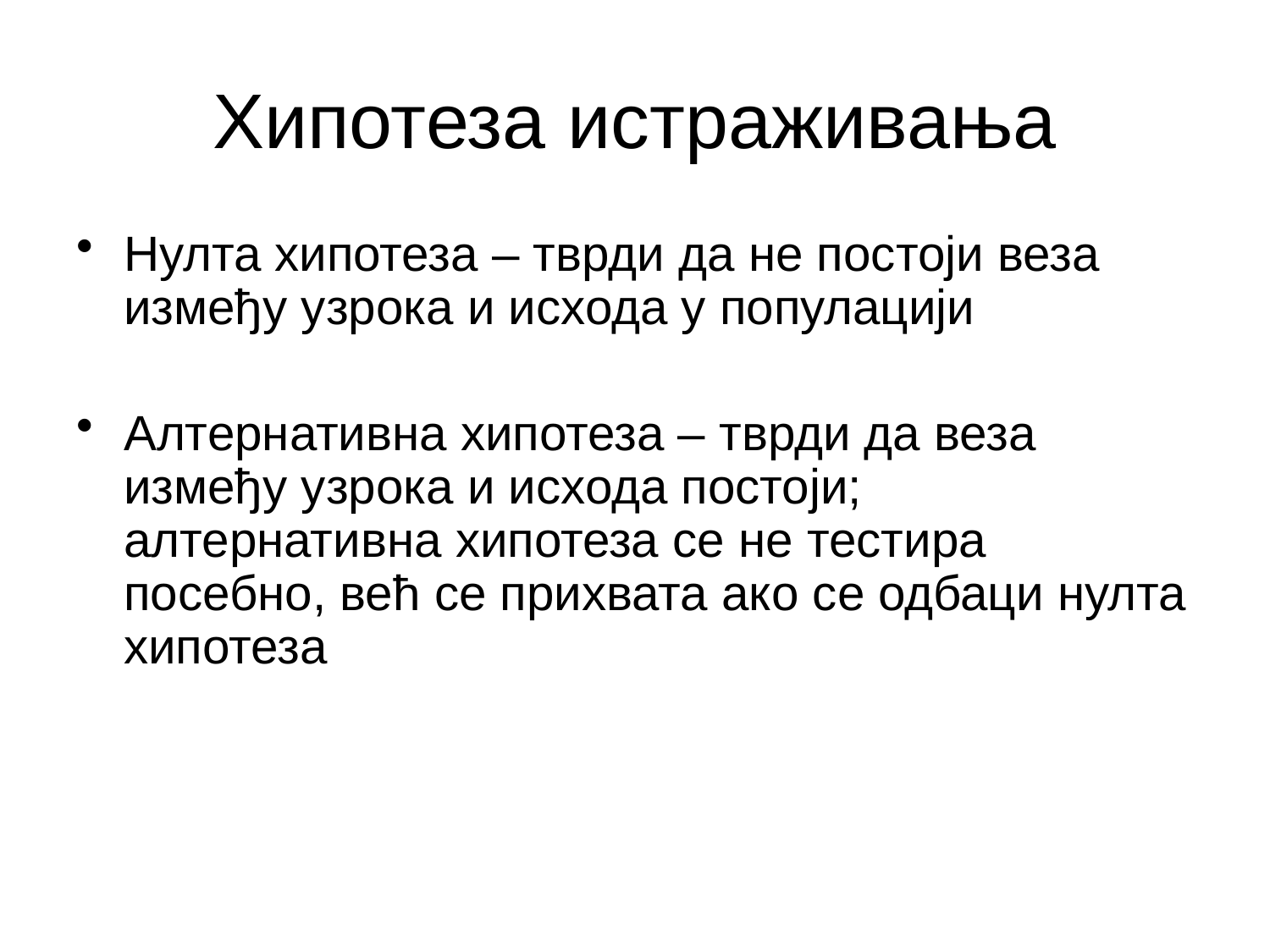

# Хипотеза истраживања
Нулта хипотеза – тврди да не постоји веза између узрока и исхода у популацији

Алтернативна хипотеза – тврди да веза између узрока и исхода постоји; алтернативна хипотеза се не тестира посебно, већ се прихвата ако се одбаци нулта хипотеза